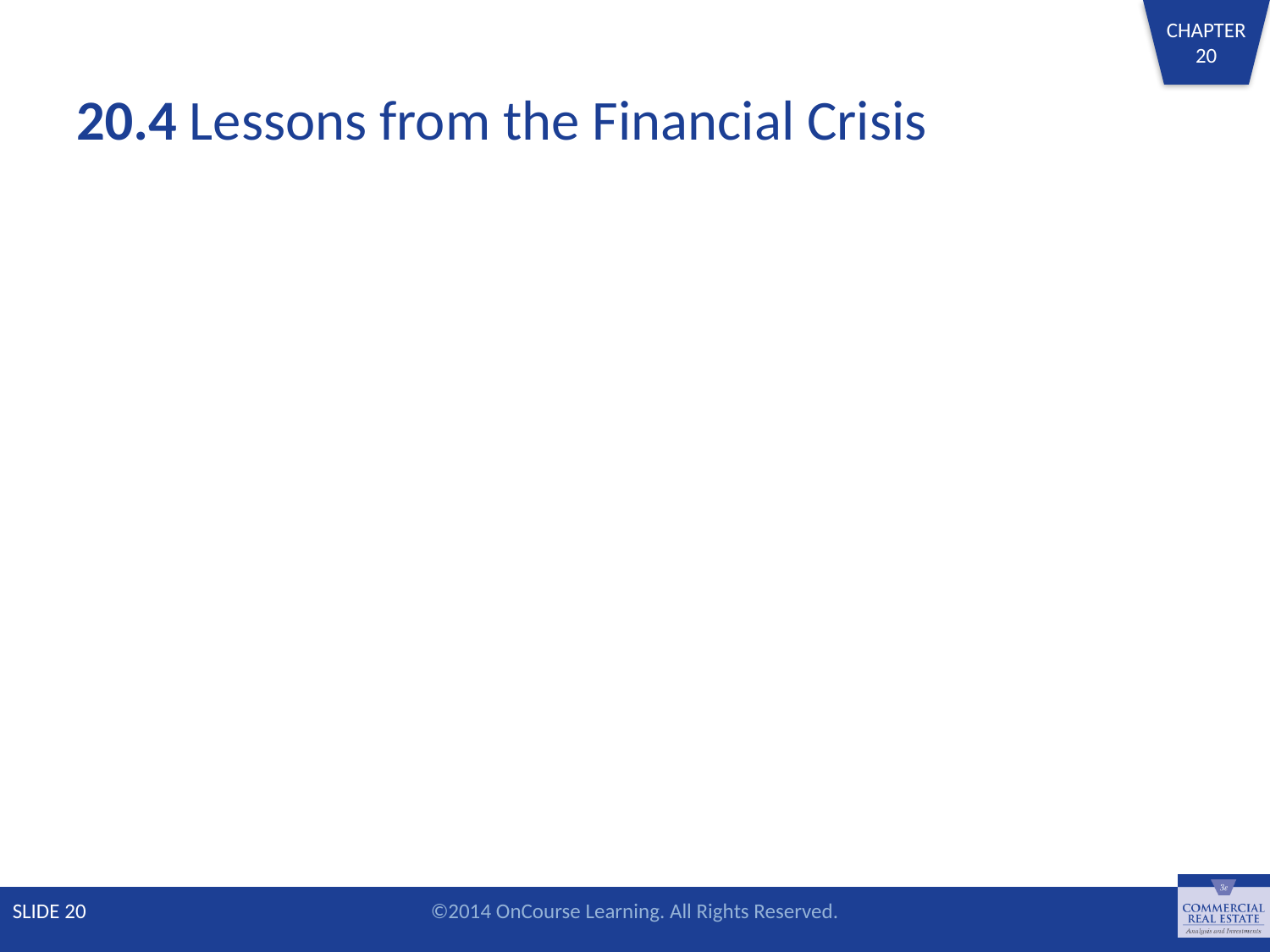

# 20.4 Lessons from the Financial Crisis

SLIDE 20